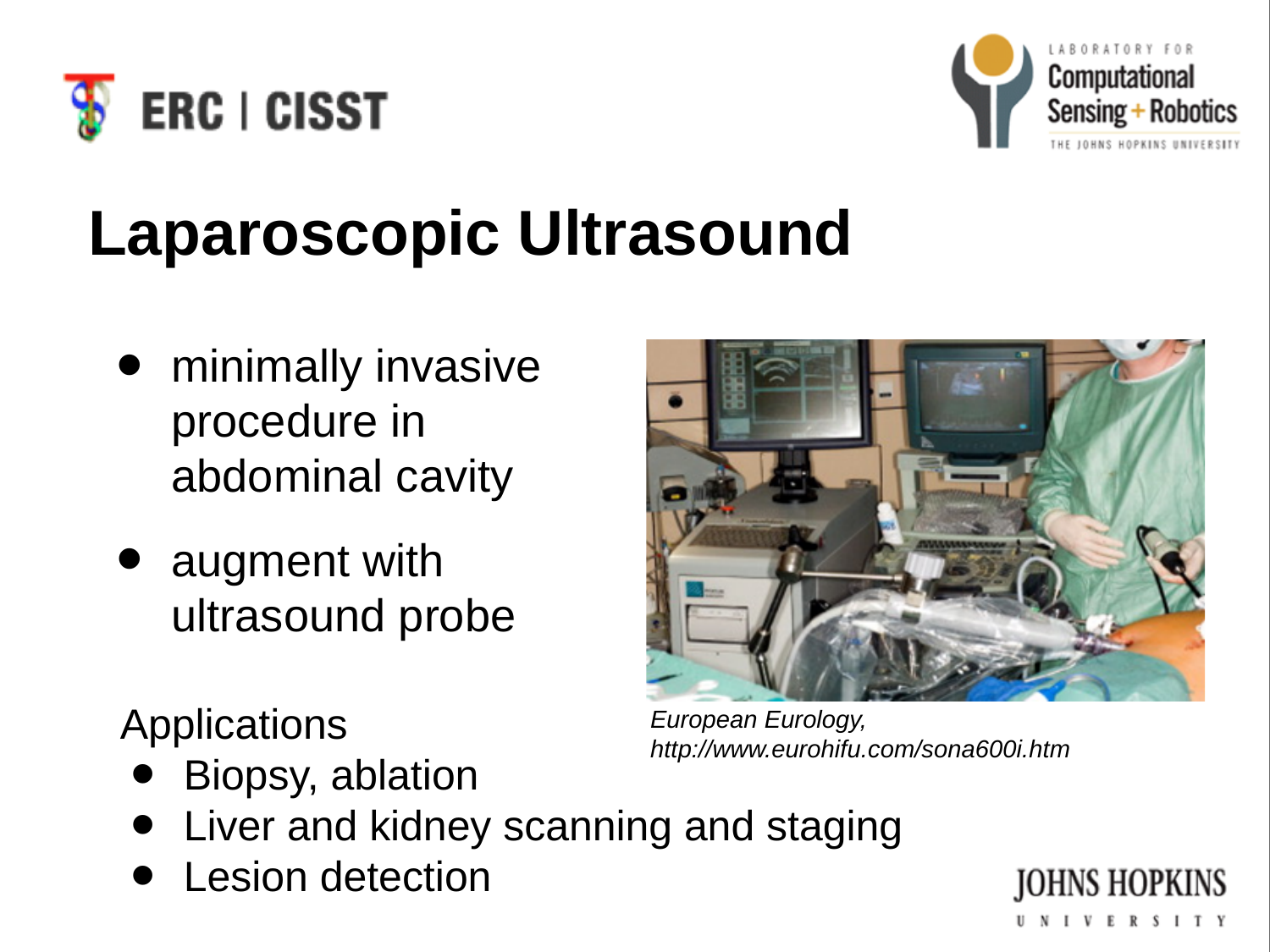

Laparoscopic Ultrasound
minimally invasive procedure in abdominal cavity

augment with ultrasound probe

Applications
Biopsy, ablation
Liver and kidney scanning and staging
Lesion detection
European Eurology, http://www.eurohifu.com/sona600i.htm